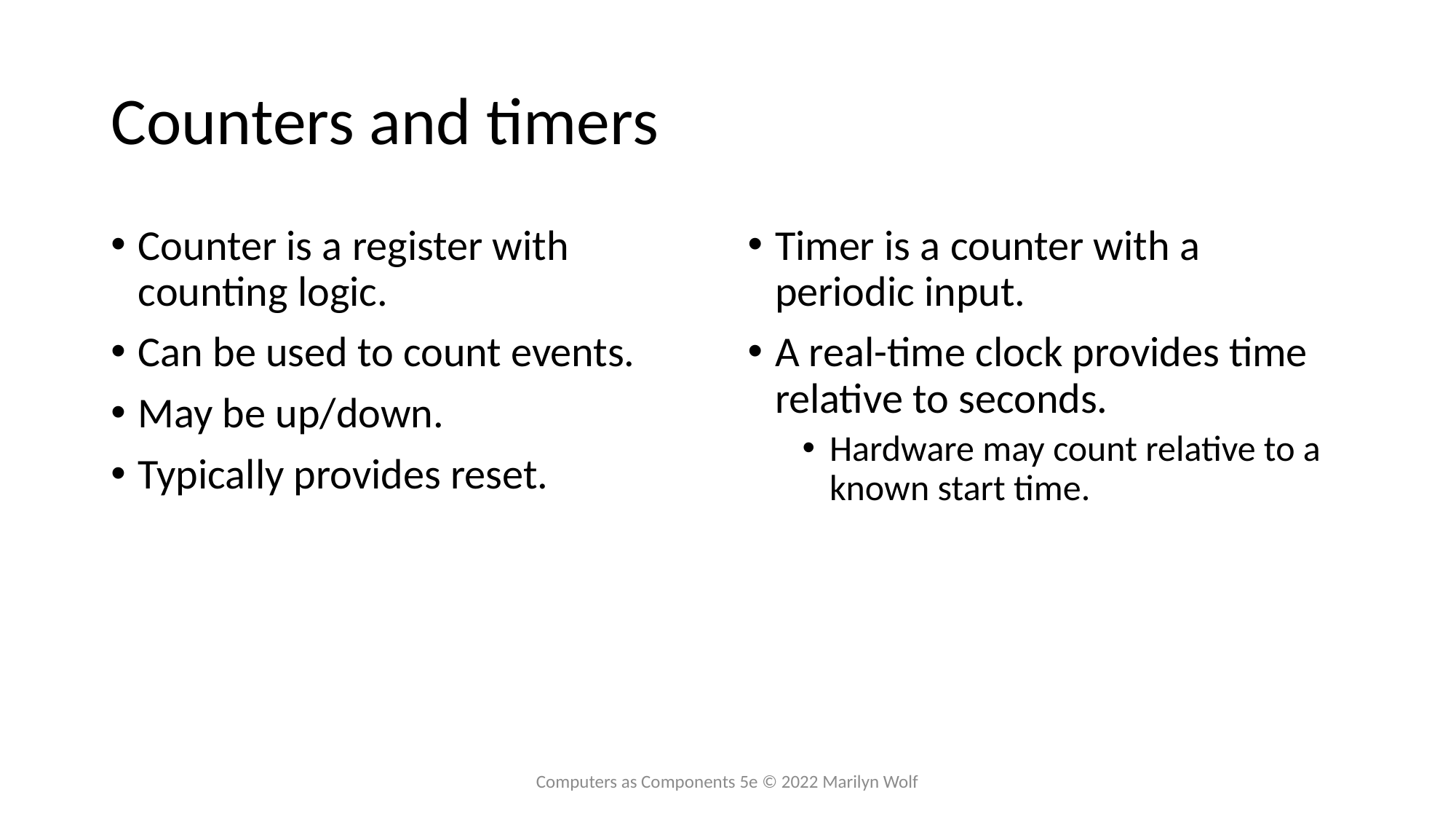

# Counters and timers
Counter is a register with counting logic.
Can be used to count events.
May be up/down.
Typically provides reset.
Timer is a counter with a periodic input.
A real-time clock provides time relative to seconds.
Hardware may count relative to a known start time.
Computers as Components 5e © 2022 Marilyn Wolf